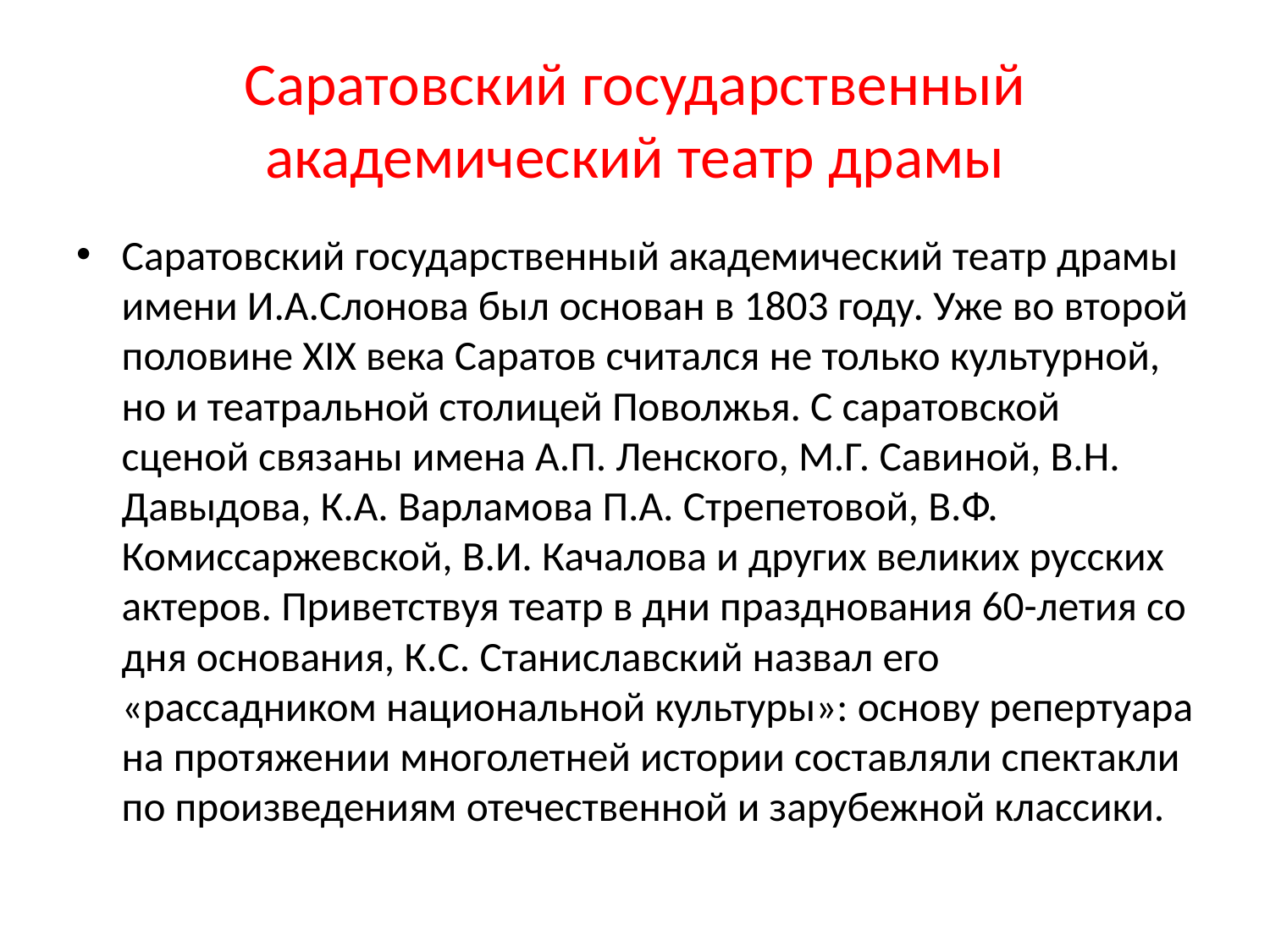

# Саратовский государственный академический театр драмы
Саратовский государственный академический театр драмы имени И.А.Слонова был основан в 1803 году. Уже во второй половине ХIХ века Саратов считался не только культурной, но и театральной столицей Поволжья. С саратовской сценой связаны имена А.П. Ленского, М.Г. Савиной, В.Н. Давыдова, К.А. Варламова П.А. Стрепетовой, В.Ф. Комиссаржевской, В.И. Качалова и других великих русских актеров. Приветствуя театр в дни празднования 60-летия со дня основания, К.С. Станиславский назвал его «рассадником национальной культуры»: основу репертуара на протяжении многолетней истории составляли спектакли по произведениям отечественной и зарубежной классики.